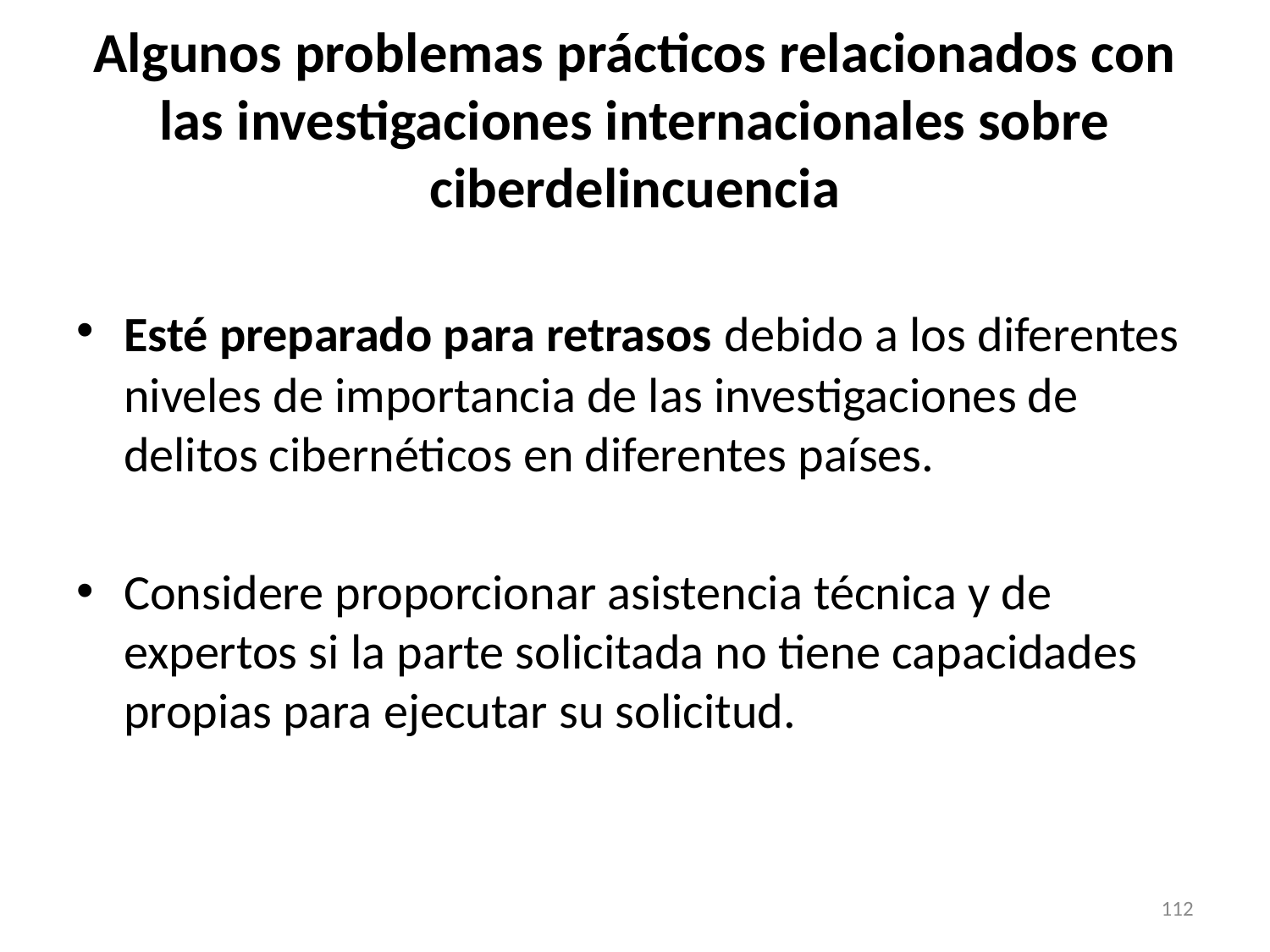

# Algunos problemas prácticos relacionados con las investigaciones internacionales sobre ciberdelincuencia
Esté preparado para retrasos debido a los diferentes niveles de importancia de las investigaciones de delitos cibernéticos en diferentes países.

Considere proporcionar asistencia técnica y de expertos si la parte solicitada no tiene capacidades propias para ejecutar su solicitud.

112